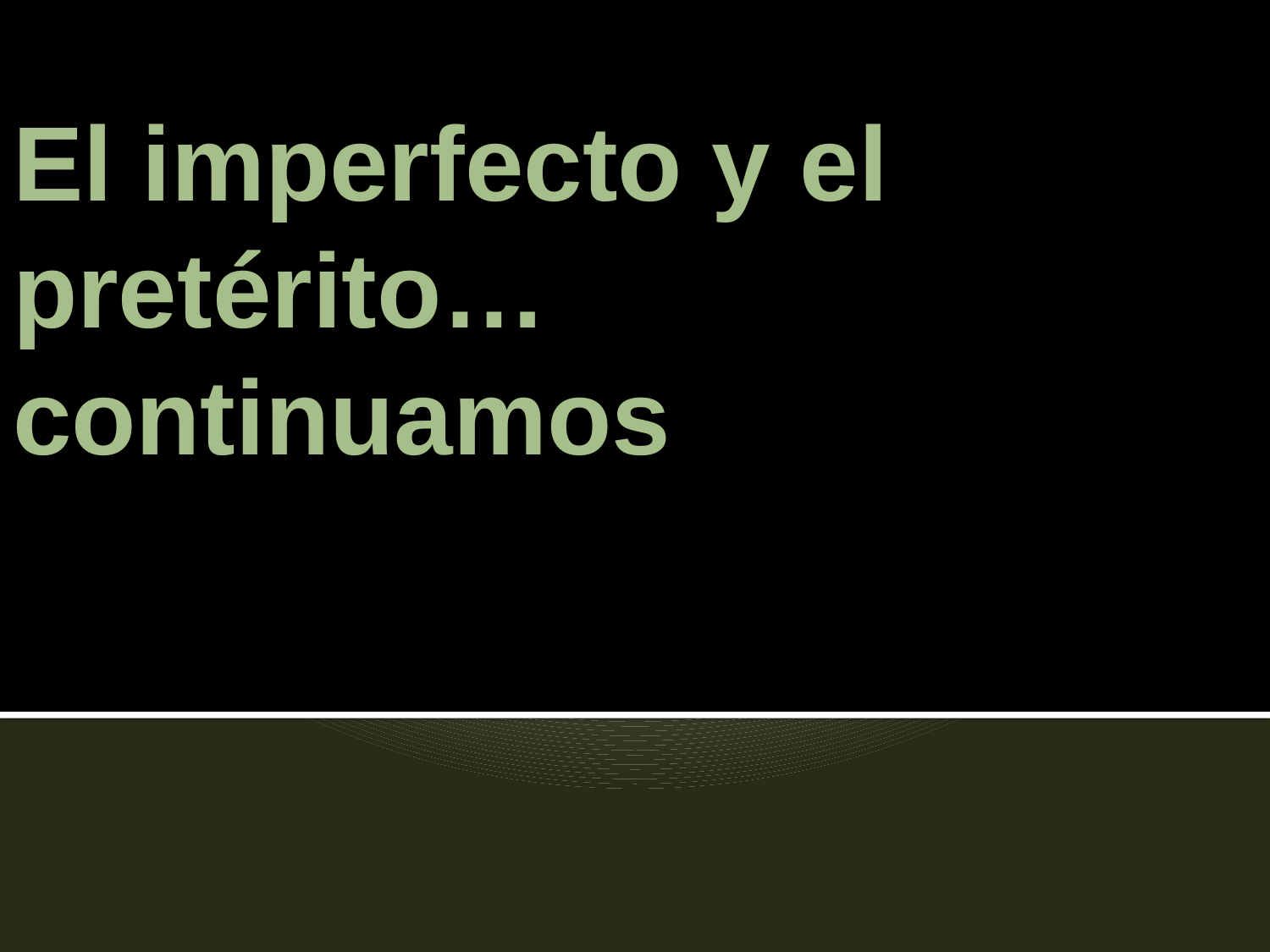

# El imperfecto y el pretérito… continuamos